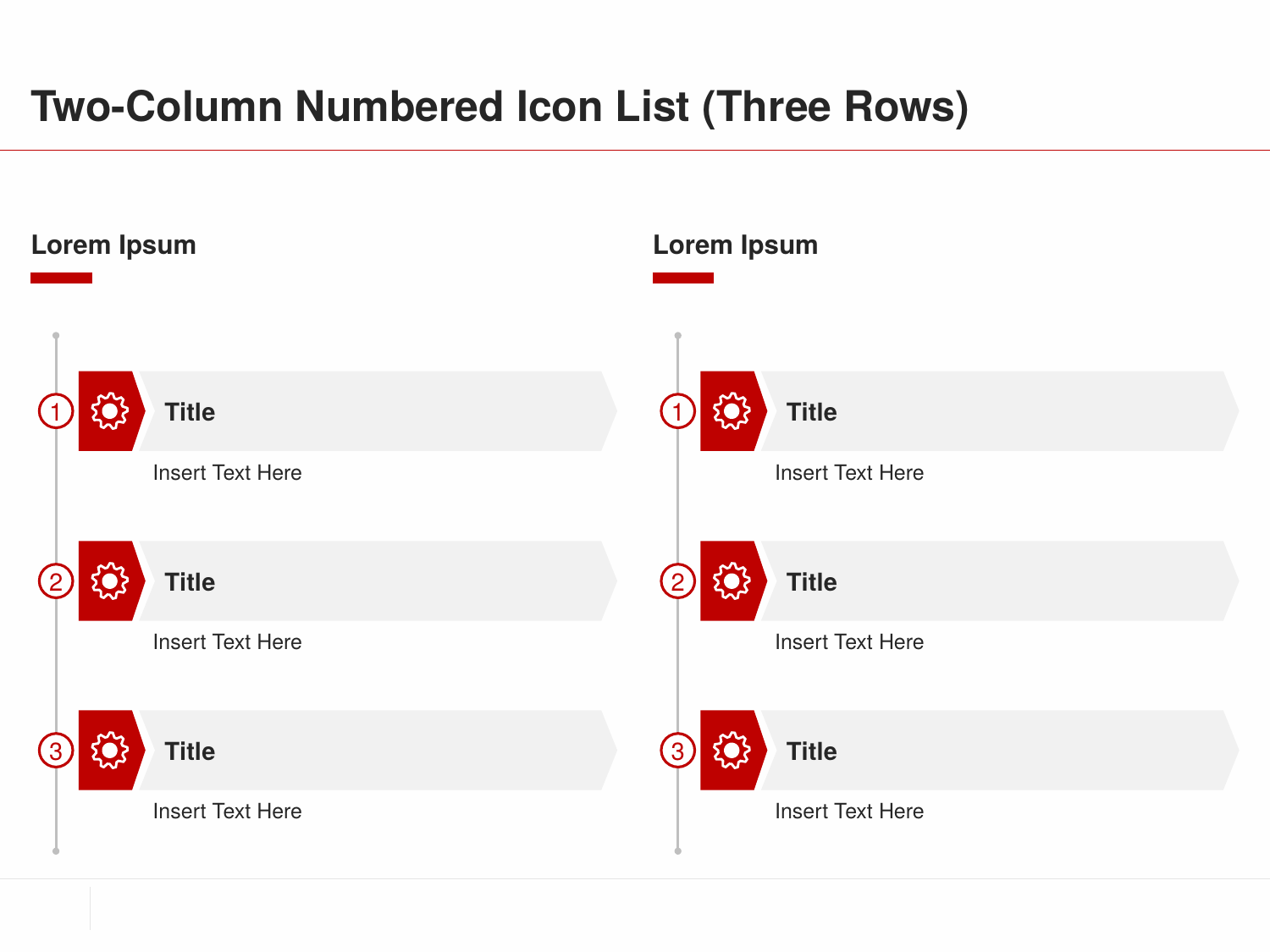

# Two-Column Numbered Icon List (Three Rows)
Lorem Ipsum
Lorem Ipsum

Title

Title

1
1
Insert Text Here
Insert Text Here

Title

Title

2
2
Insert Text Here
Insert Text Here

Title

Title

3
3
Insert Text Here
Insert Text Here